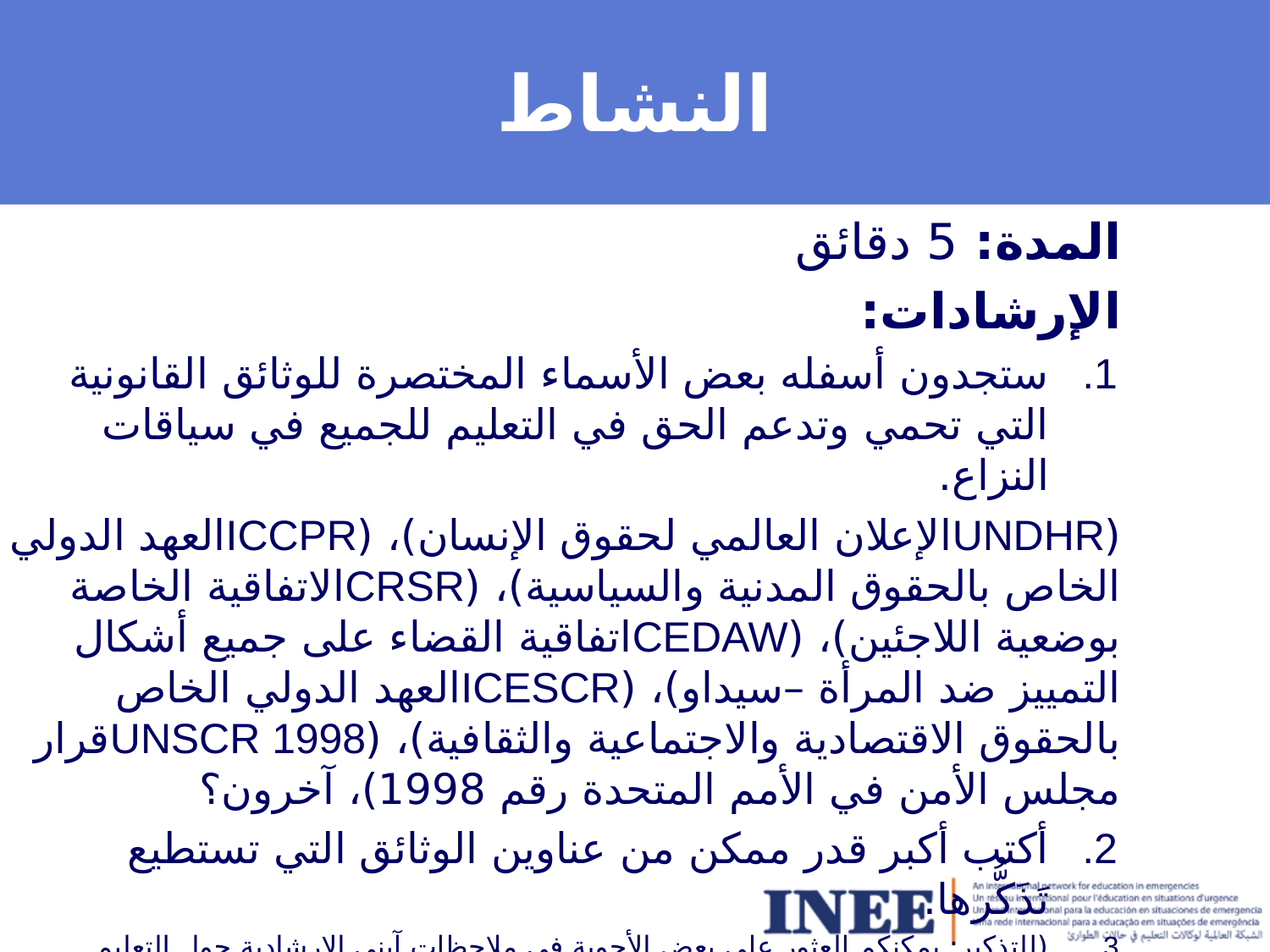

# النشاط
المدة: 5 دقائق
الإرشادات:
ستجدون أسفله بعض الأسماء المختصرة للوثائق القانونية التي تحمي وتدعم الحق في التعليم للجميع في سياقات النزاع.
(UNDHRالإعلان العالمي لحقوق الإنسان)، (ICCPRالعهد الدولي الخاص بالحقوق المدنية والسياسية)، (CRSRالاتفاقية الخاصة بوضعية اللاجئين)، (CEDAWاتفاقية القضاء على جميع أشكال التمييز ضد المرأة –سيداو)، (ICESCRالعهد الدولي الخاص بالحقوق الاقتصادية والاجتماعية والثقافية)، (UNSCR 1998قرار مجلس الأمن في الأمم المتحدة رقم 1998)، آخرون؟
أكتب أكبر قدر ممكن من عناوين الوثائق التي تستطيع تَذَكُّرها.
(للتذكير: يمكنكم العثور على بعض الأجوبة في ملاحظات آيني الإرشادية حول التعليم المراعي لظروف النزاع.)